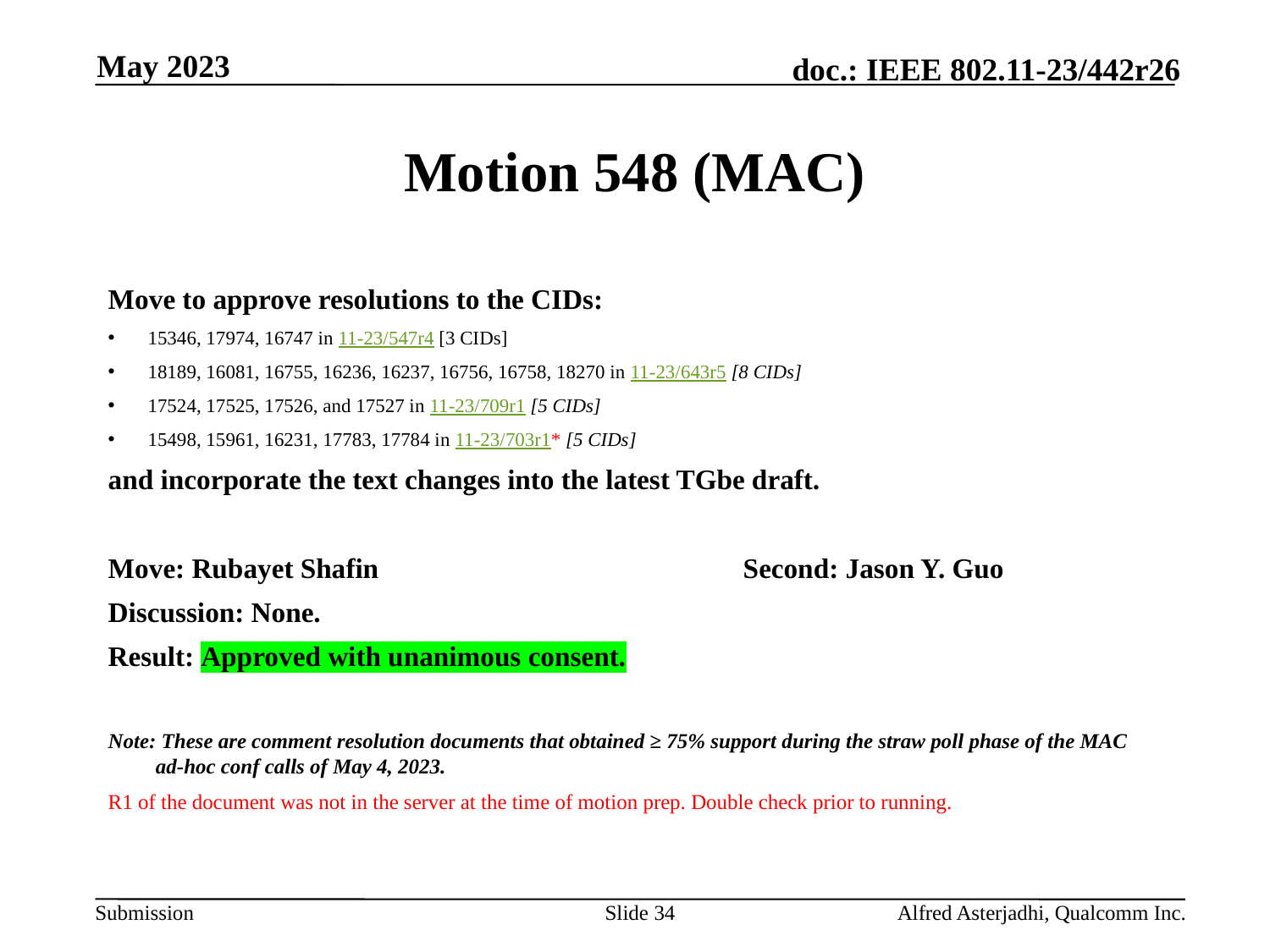

May 2023
# Motion 548 (MAC)
Move to approve resolutions to the CIDs:
15346, 17974, 16747 in 11-23/547r4 [3 CIDs]
18189, 16081, 16755, 16236, 16237, 16756, 16758, 18270 in 11-23/643r5 [8 CIDs]
17524, 17525, 17526, and 17527 in 11-23/709r1 [5 CIDs]
15498, 15961, 16231, 17783, 17784 in 11-23/703r1* [5 CIDs]
and incorporate the text changes into the latest TGbe draft.

Move: Rubayet Shafin			Second: Jason Y. Guo
Discussion: None.
Result: Approved with unanimous consent.

Note: These are comment resolution documents that obtained ≥ 75% support during the straw poll phase of the MAC ad-hoc conf calls of May 4, 2023.
R1 of the document was not in the server at the time of motion prep. Double check prior to running.
Slide 34
Alfred Asterjadhi, Qualcomm Inc.